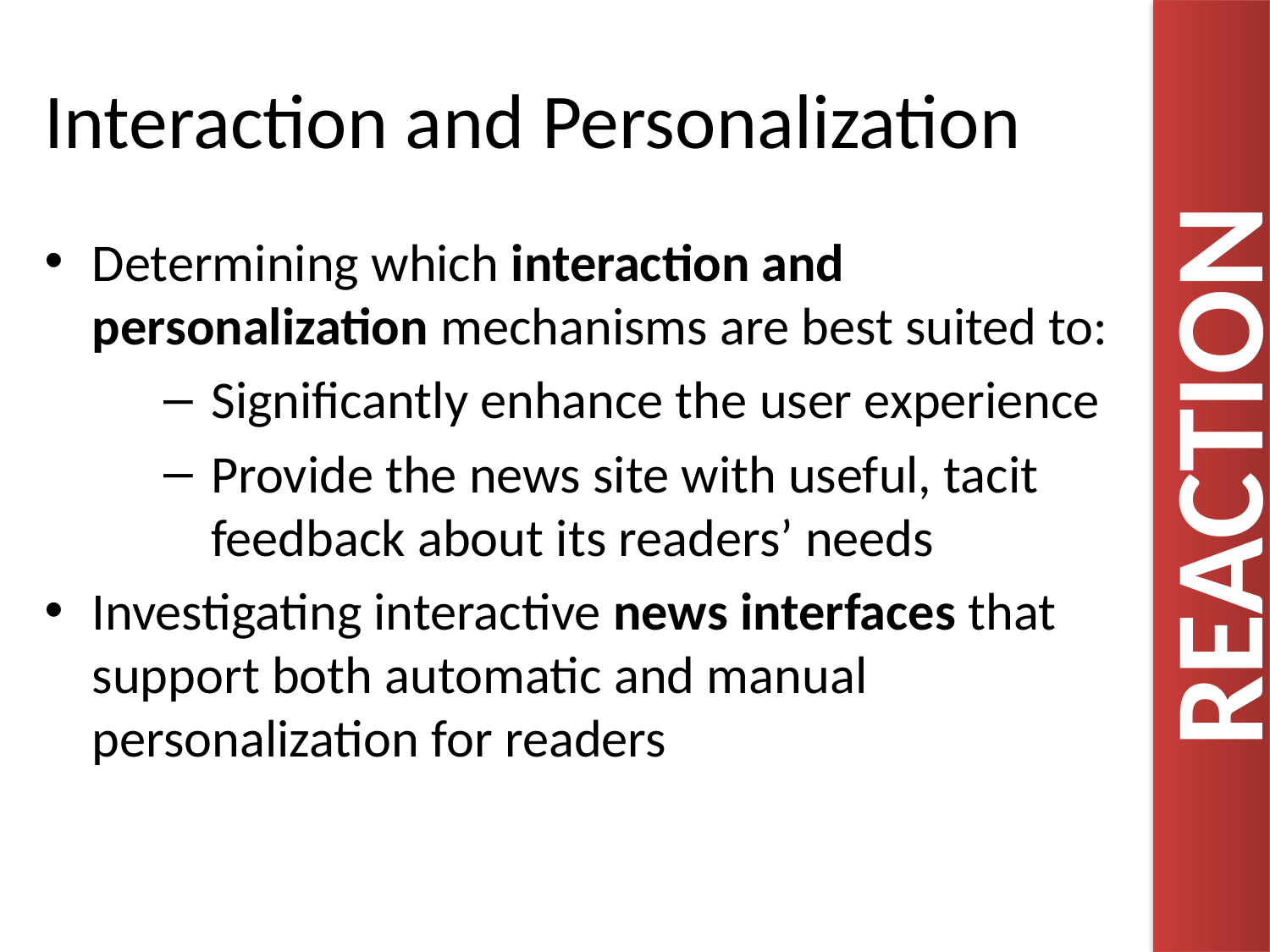

# Interaction and Personalization
Determining which interaction and personalization mechanisms are best suited to:
Significantly enhance the user experience
Provide the news site with useful, tacit feedback about its readers’ needs
Investigating interactive news interfaces that support both automatic and manual personalization for readers